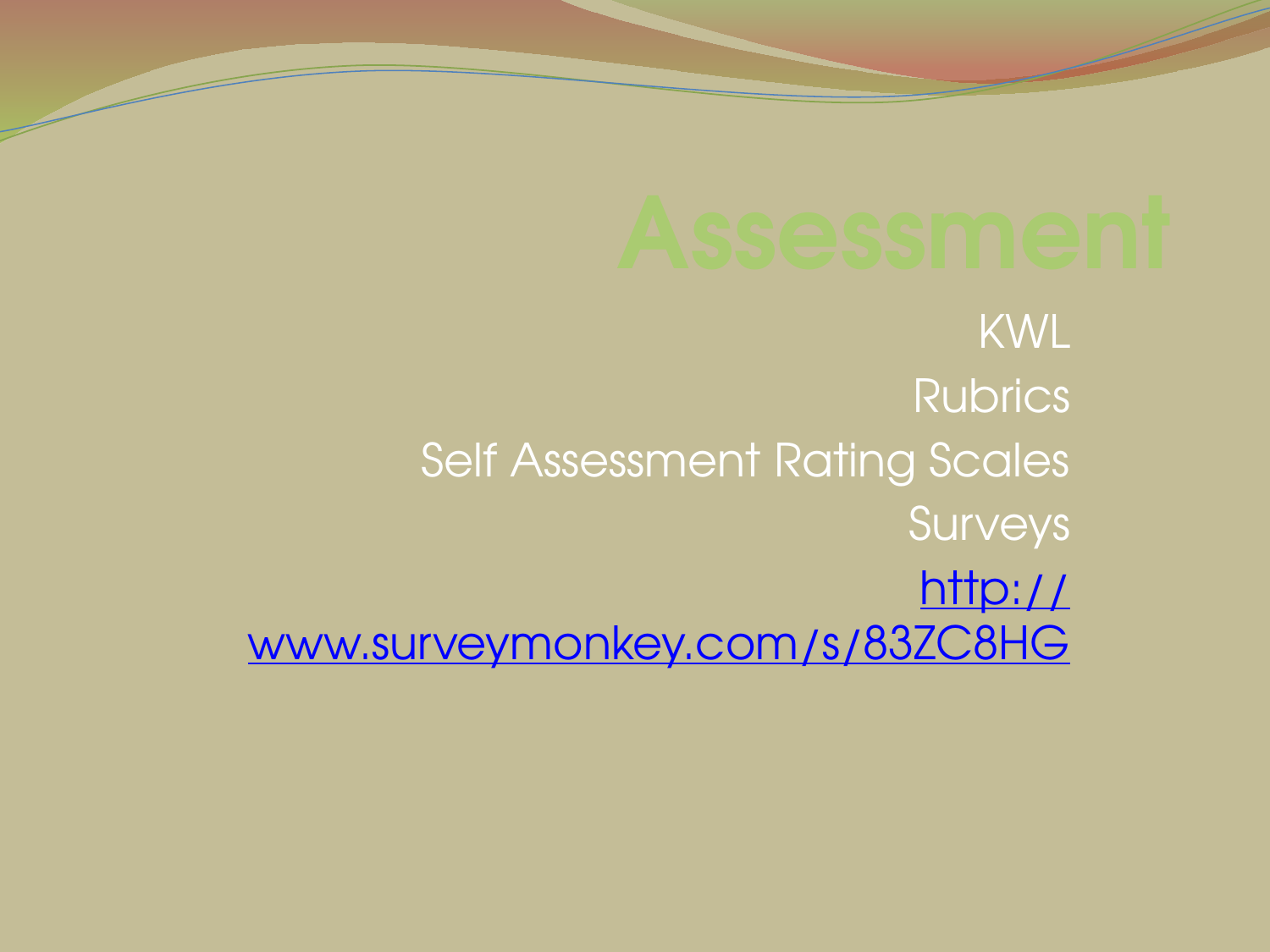

# Assessment
KWL
Rubrics
Self Assessment Rating Scales
 Surveys
 http://www.surveymonkey.com/s/83ZC8HG